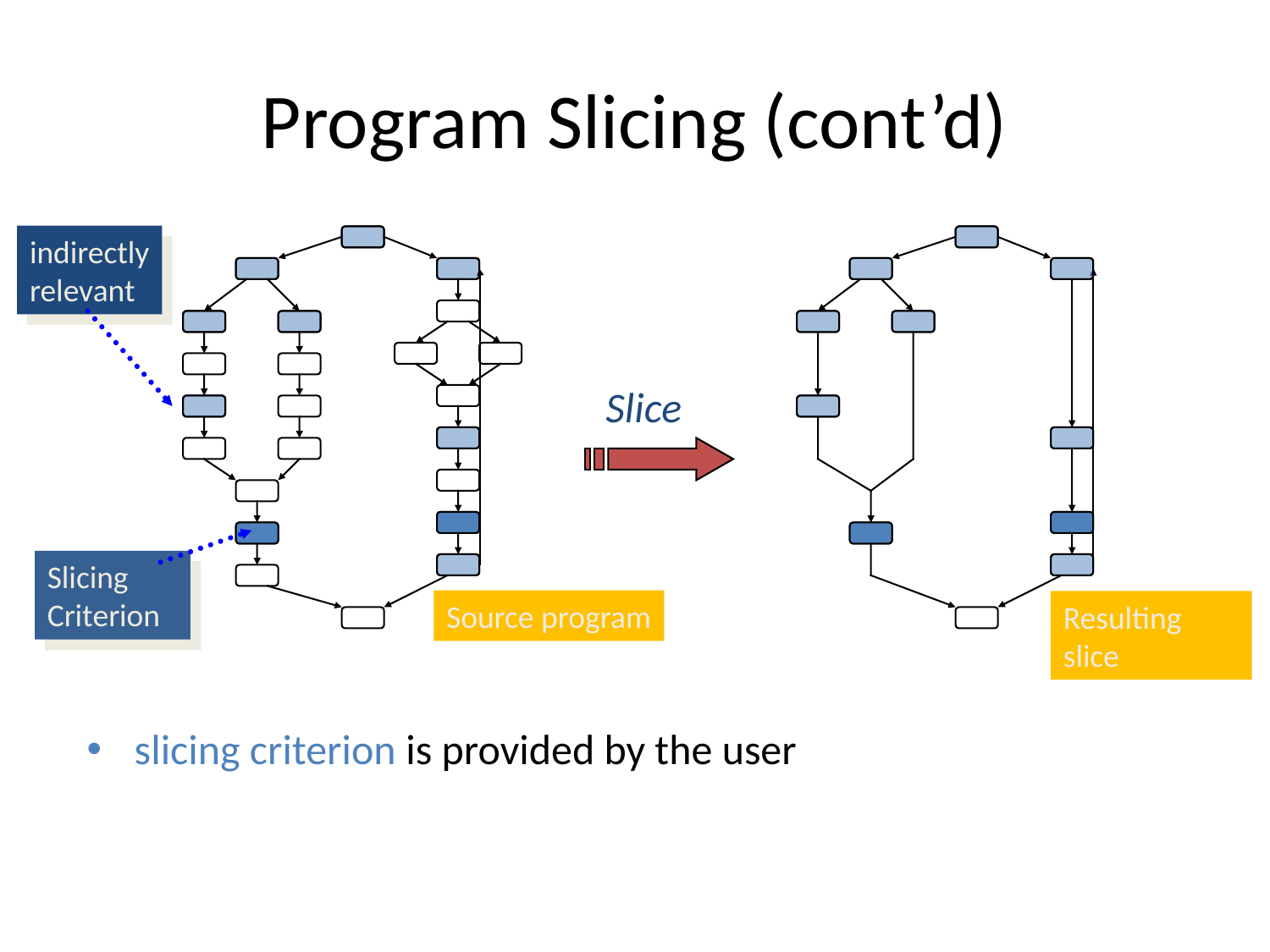

# Program Slicing (cont’d)
indirectly
relevant

Resulting slice

Slice

Slicing
Criterion

Source program
slicing criterion is provided by the user